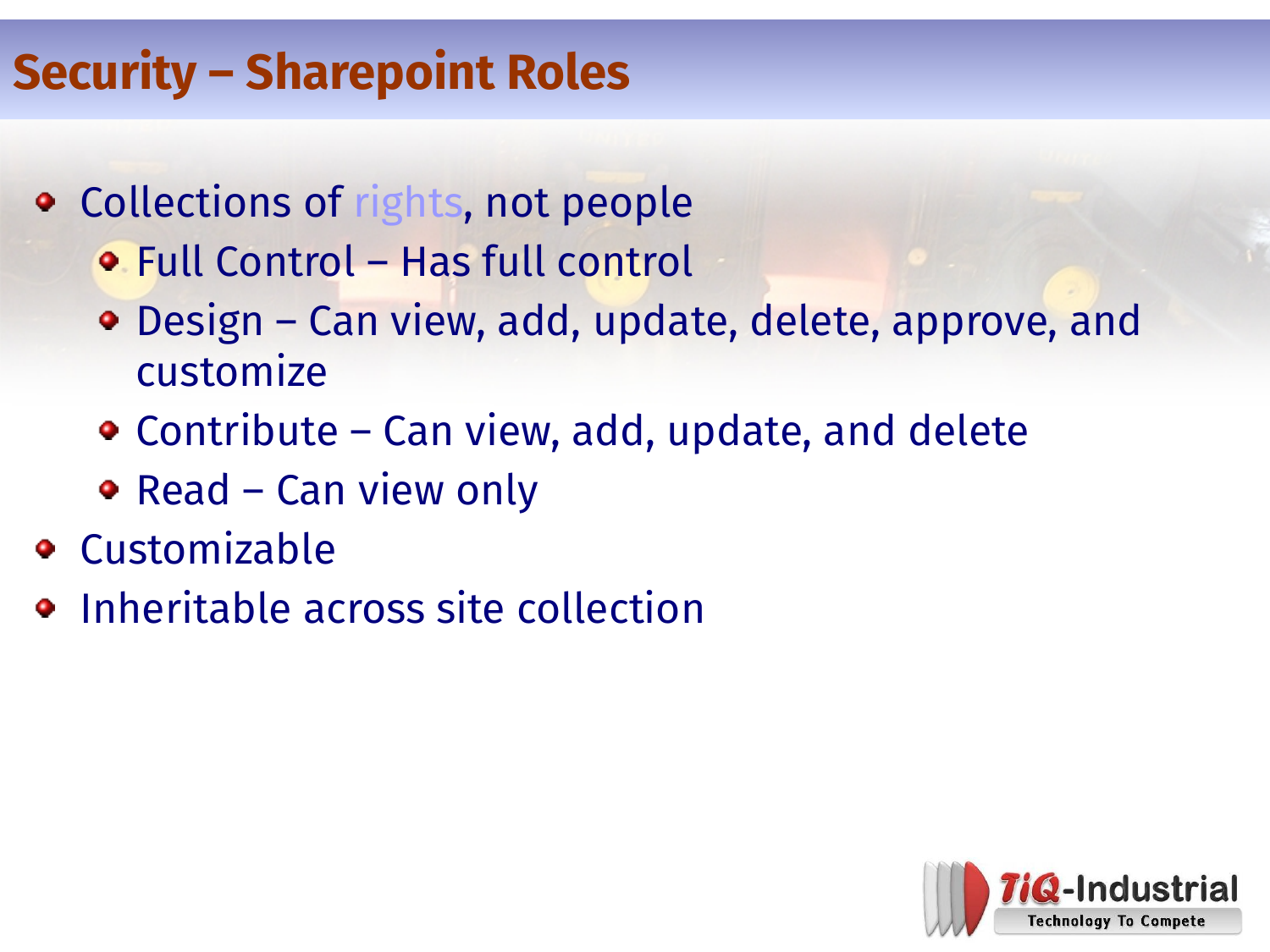

# Security – Sharepoint Roles
Collections of rights, not people
Full Control – Has full control
Design – Can view, add, update, delete, approve, and customize
Contribute – Can view, add, update, and delete
Read – Can view only
Customizable
Inheritable across site collection